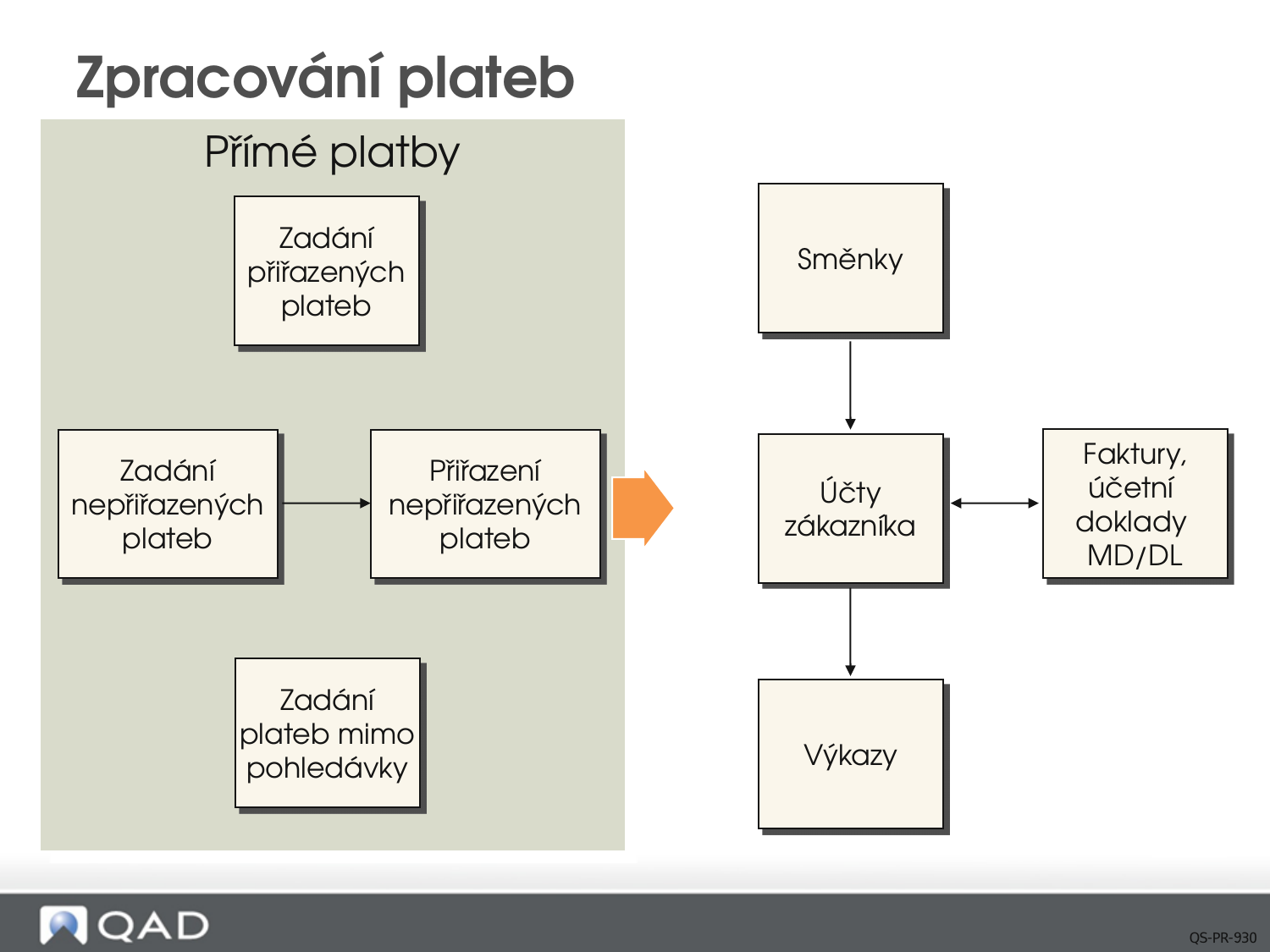

# Zpracování plateb
Přímé platby

Směnky
Zadání
přiřazených
plateb

Faktury,
účetní
doklady
MD/DL
Zadání
nepřiřazených
plateb
Přiřazení
nepřiřazených
plateb
Účty
zákazníka

Zadání
plateb mimo
pohledávky
Výkazy
QS-PR-930